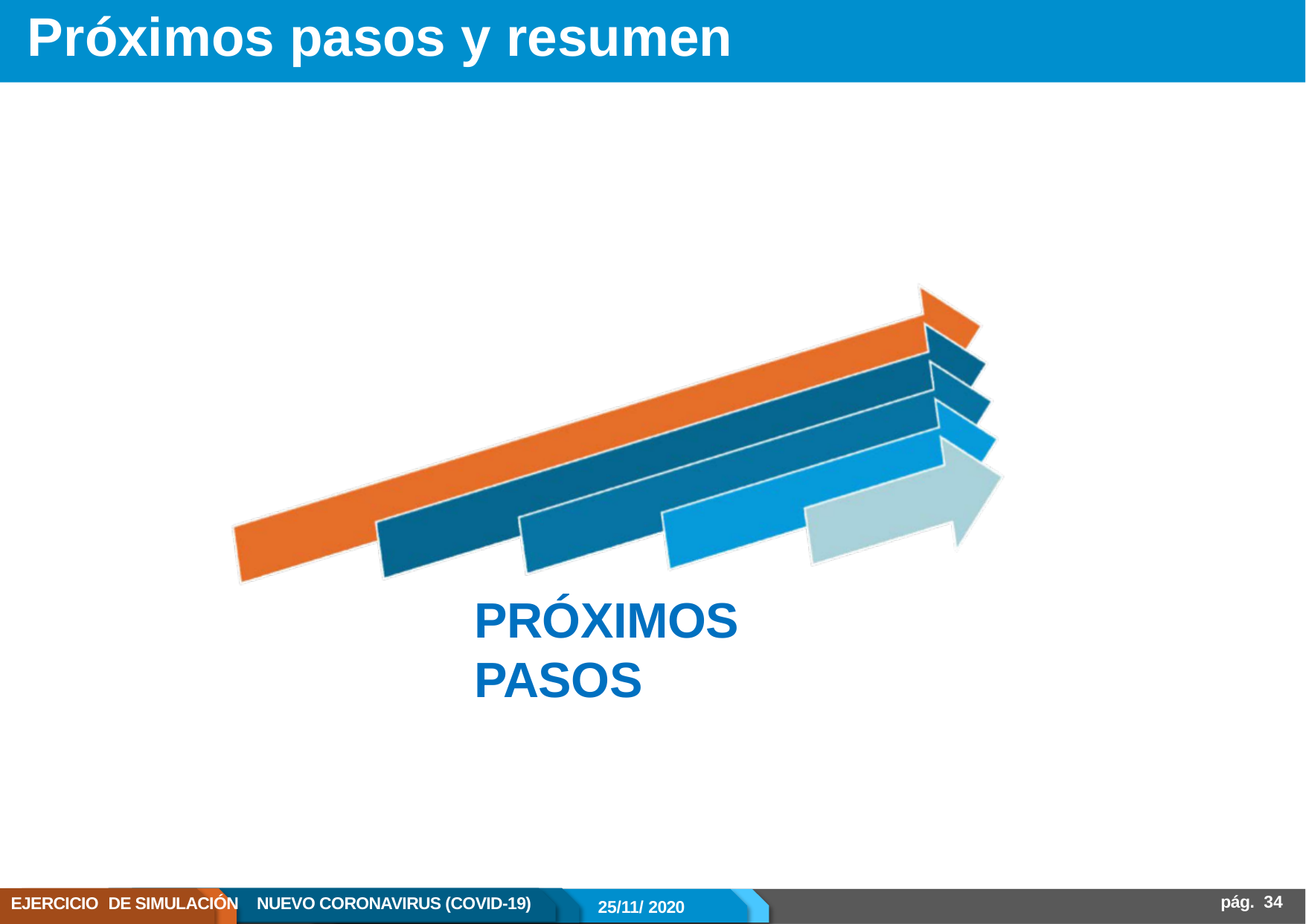

Próximos pasos y resumen

PRÓXIMOS PASOS
pág.  34
EJERCICIO  DE SIMULACIÓN
NUEVO CORONAVIRUS (COVID-19)
25/11/ 2020